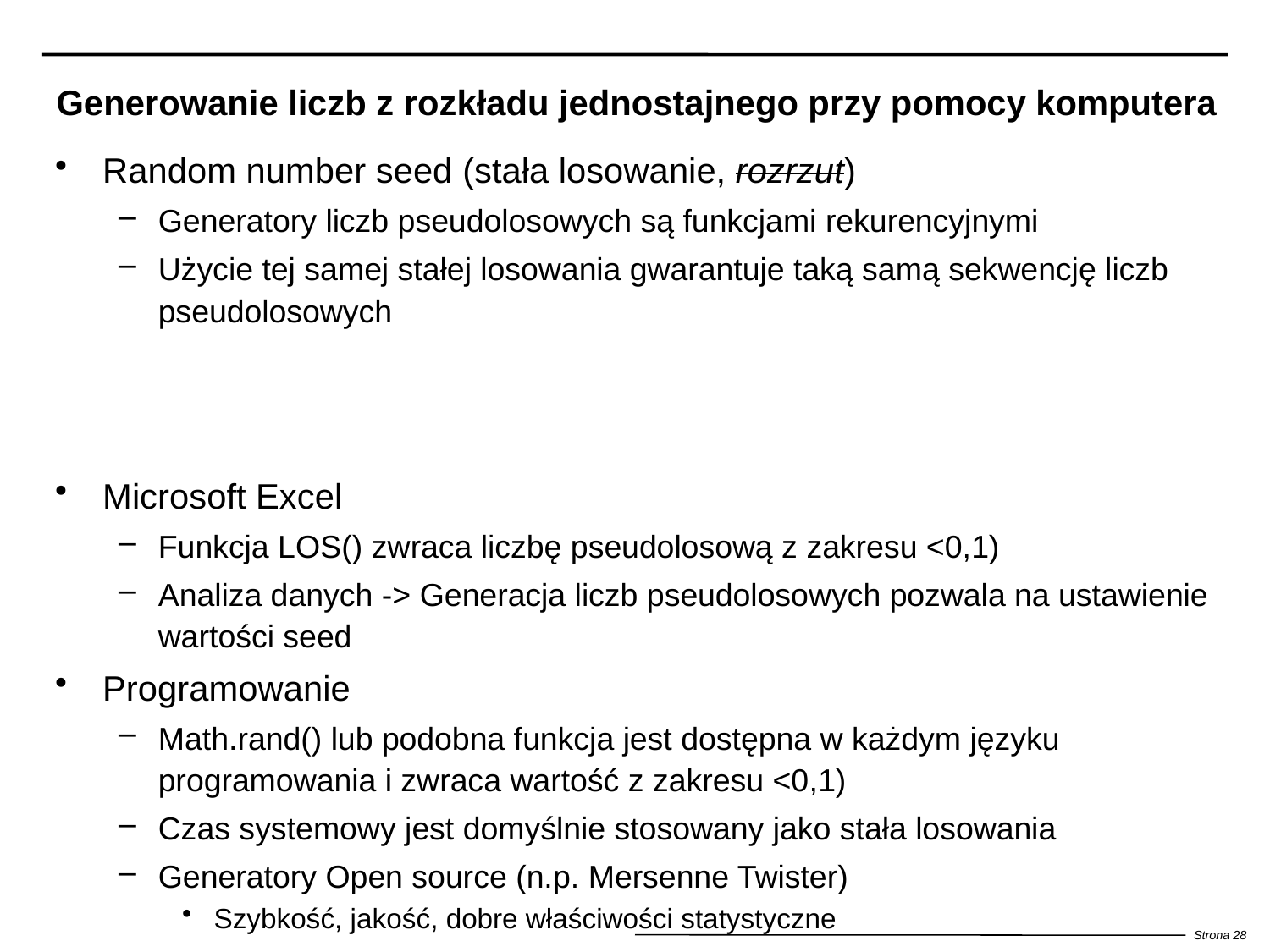

# Generowanie liczb z rozkładu jednostajnego przy pomocy komputera
Random number seed (stała losowanie, rozrzut)
Generatory liczb pseudolosowych są funkcjami rekurencyjnymi
Użycie tej samej stałej losowania gwarantuje taką samą sekwencję liczb pseudolosowych

Microsoft Excel
Funkcja LOS() zwraca liczbę pseudolosową z zakresu <0,1)
Analiza danych -> Generacja liczb pseudolosowych pozwala na ustawienie wartości seed
Programowanie
Math.rand() lub podobna funkcja jest dostępna w każdym języku programowania i zwraca wartość z zakresu <0,1)
Czas systemowy jest domyślnie stosowany jako stała losowania
Generatory Open source (n.p. Mersenne Twister)
Szybkość, jakość, dobre właściwości statystyczne

Strona 28